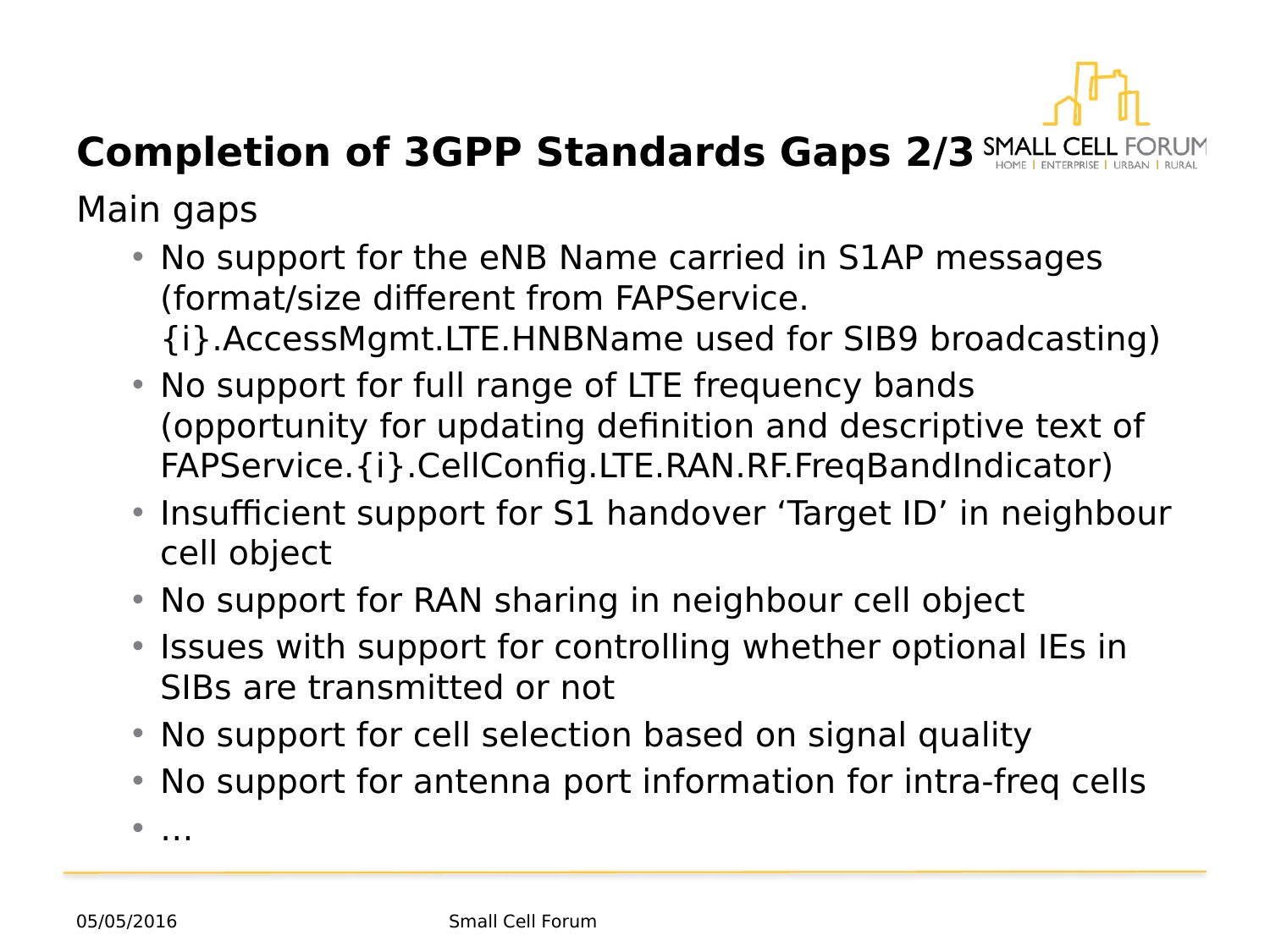

# Completion of 3GPP Standards Gaps 2/3
Main gaps
No support for the eNB Name carried in S1AP messages (format/size different from FAPService.{i}.AccessMgmt.LTE.HNBName used for SIB9 broadcasting)
No support for full range of LTE frequency bands (opportunity for updating definition and descriptive text of FAPService.{i}.CellConfig.LTE.RAN.RF.FreqBandIndicator)
Insufficient support for S1 handover ‘Target ID’ in neighbour cell object
No support for RAN sharing in neighbour cell object
Issues with support for controlling whether optional IEs in SIBs are transmitted or not
No support for cell selection based on signal quality
No support for antenna port information for intra-freq cells
…
05/05/2016
Small Cell Forum